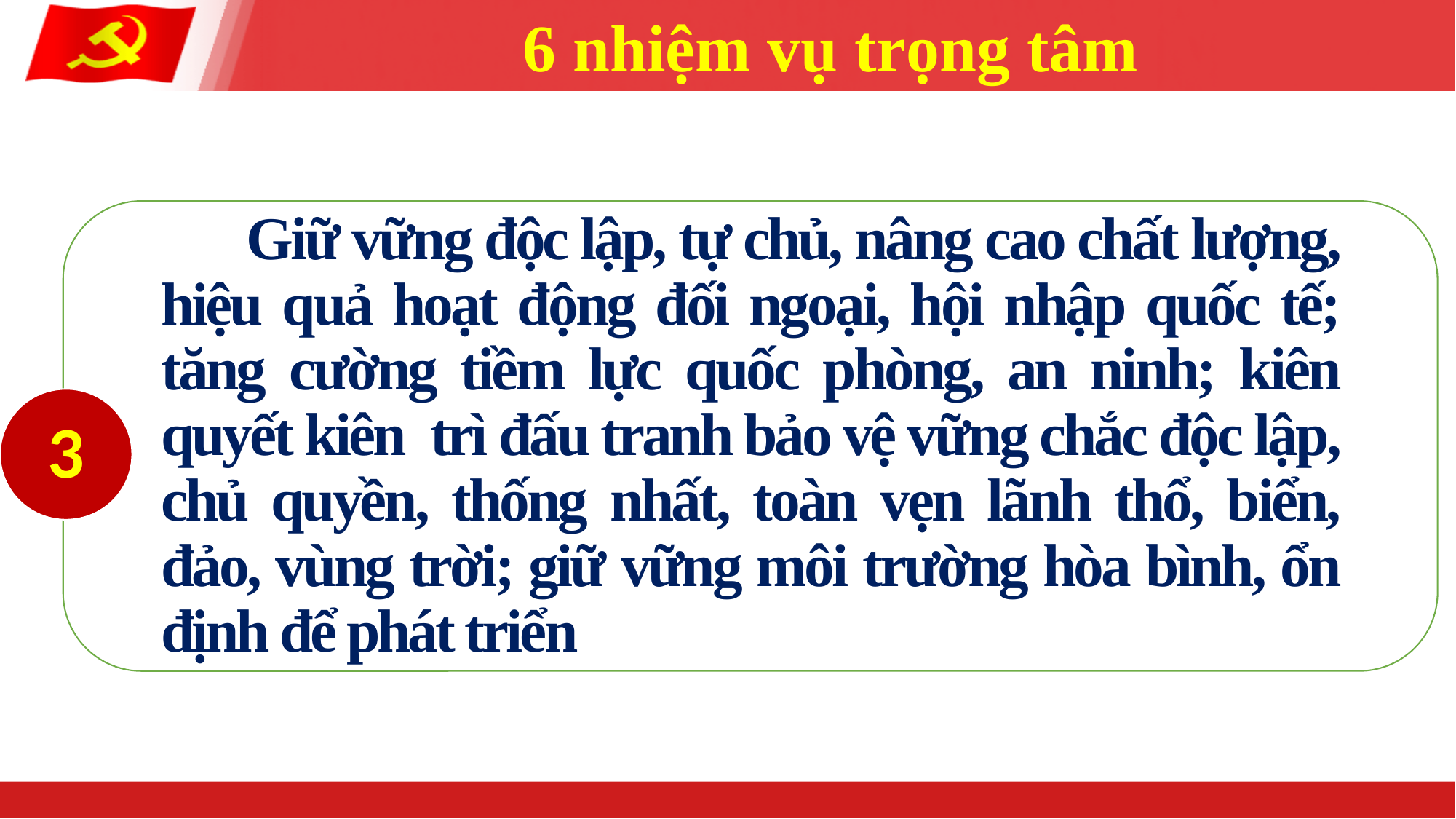

# 6 nhiệm vụ trọng tâm
      Giữ vững độc lập, tự chủ, nâng cao chất lượng, hiệu quả hoạt động đối ngoại, hội nhập quốc tế; tăng cường tiềm lực quốc phòng, an ninh; kiên quyết kiên  trì đấu tranh bảo vệ vững chắc độc lập, chủ quyền, thống nhất, toàn vẹn lãnh thổ, biển, đảo, vùng trời; giữ vững môi trường hòa bình, ổn định để phát triển
3